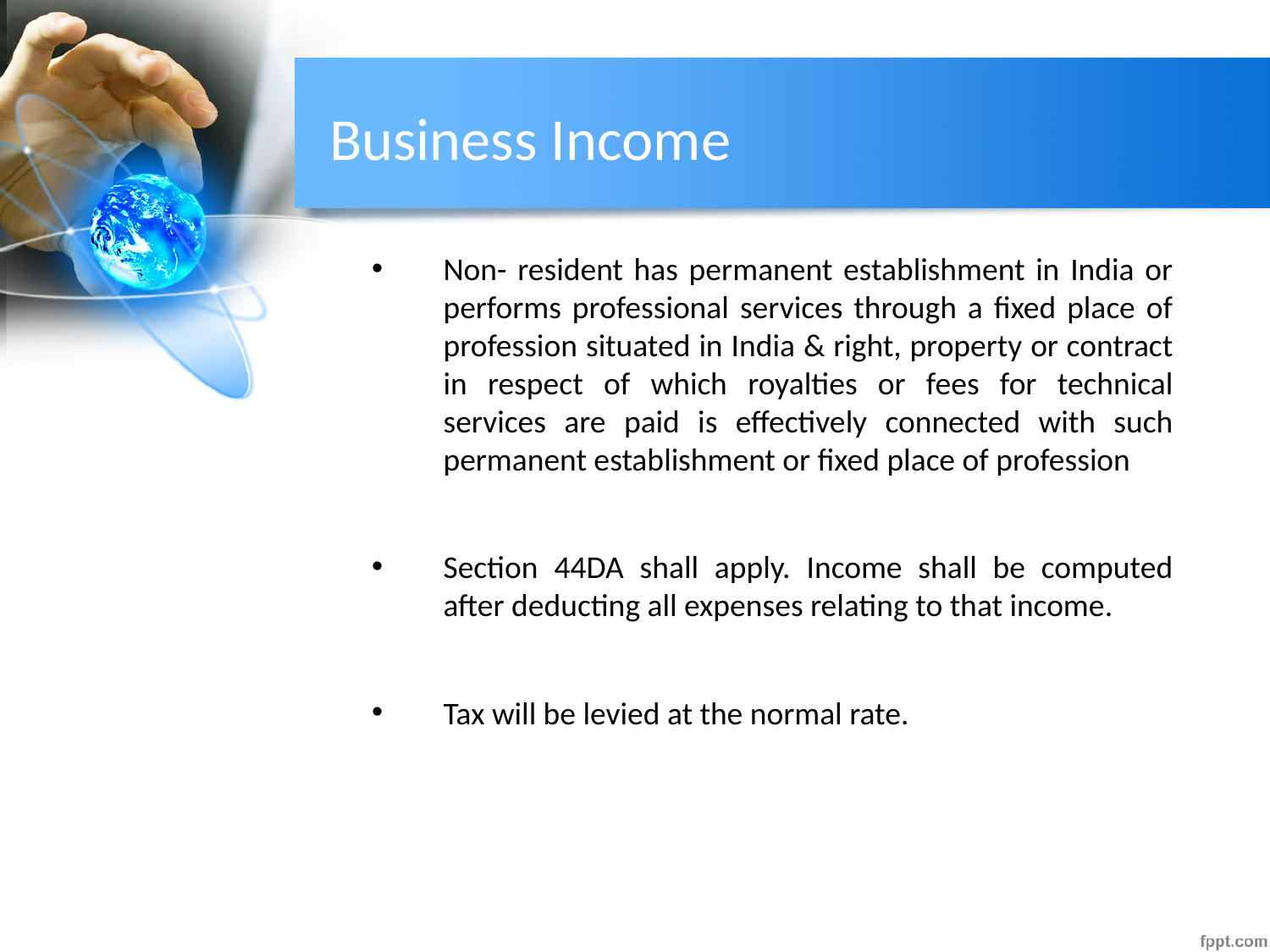

# Business Income
Non- resident has permanent establishment in India or performs professional services through a fixed place of profession situated in India & right, property or contract in respect of which royalties or fees for technical services are paid is effectively connected with such permanent establishment or fixed place of profession

Section 44DA shall apply. Income shall be computed after deducting all expenses relating to that income.

Tax will be levied at the normal rate.